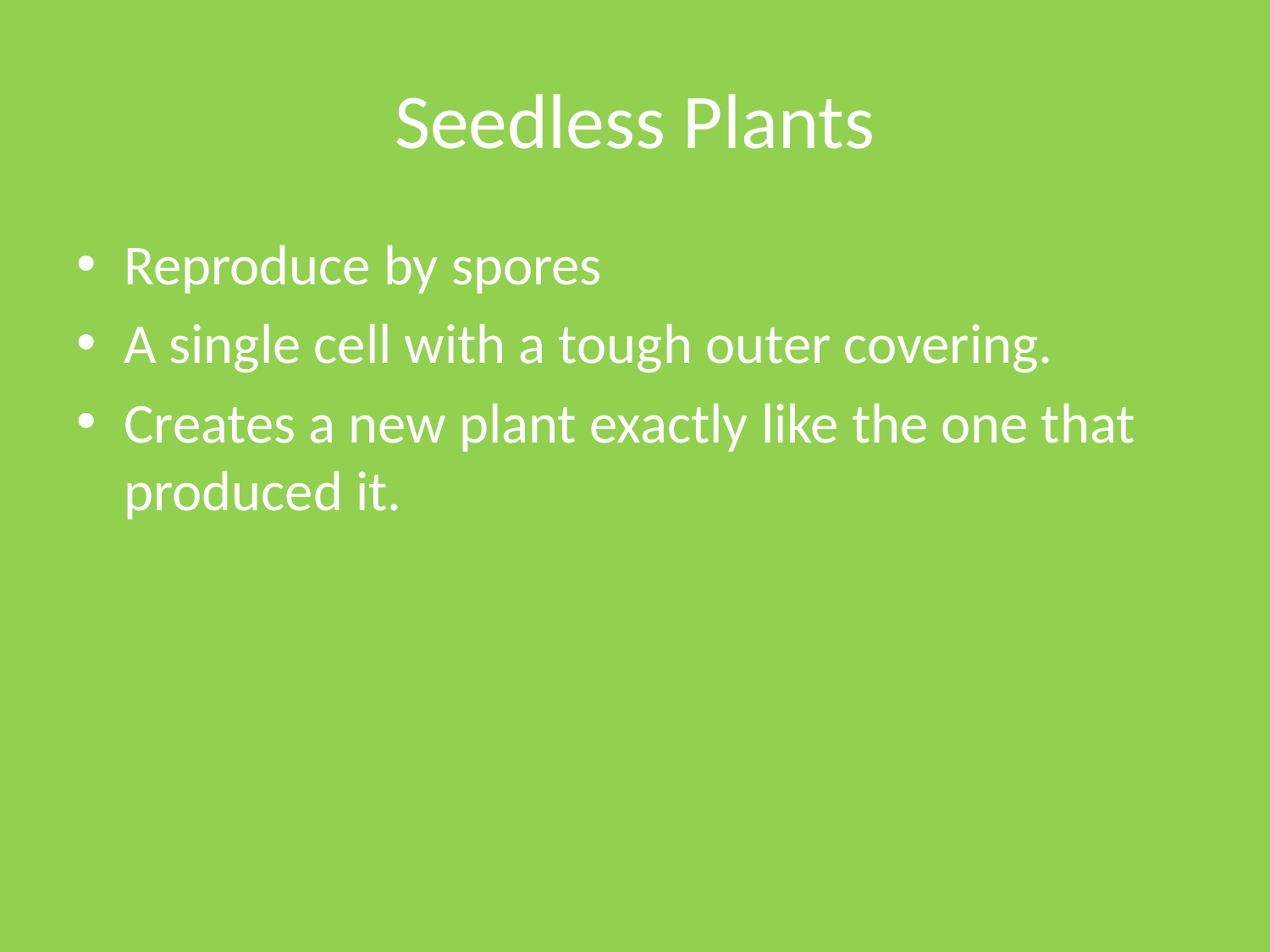

# Seedless Plants
Reproduce by spores
A single cell with a tough outer covering.
Creates a new plant exactly like the one that produced it.